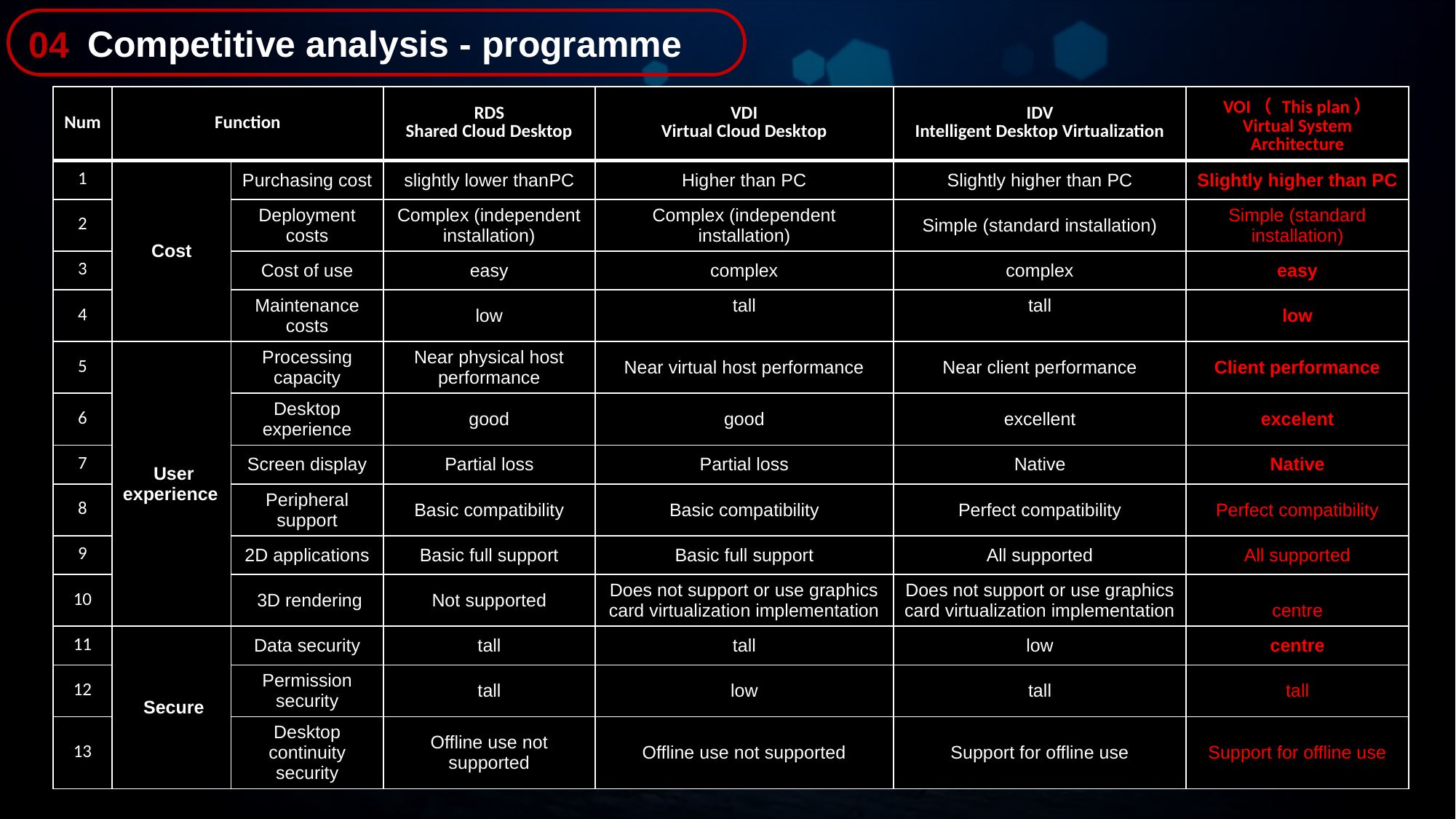

Competitive analysis - programme
04
| Num | Function |  | RDS Shared Cloud Desktop | VDI Virtual Cloud Desktop | IDV Intelligent Desktop Virtualization | VOI（ This plan） Virtual System Architecture |
| --- | --- | --- | --- | --- | --- | --- |
| 1 | Cost | Purchasing cost | slightly lower thanPC | Higher than PC | Slightly higher than PC | Slightly higher than PC |
| 2 |  | Deployment costs | Complex (independent installation) | Complex (independent installation) | Simple (standard installation) | Simple (standard installation) |
| 3 |  | Cost of use | easy | complex | complex | easy |
| 4 |  | Maintenance costs | low | tall | tall | low |
| 5 | User experience | Processing capacity | Near physical host performance | Near virtual host performance | Near client performance | Client performance |
| 6 |  | Desktop experience | good | good | excellent | excelent |
| 7 |  | Screen display | Partial loss | Partial loss | Native | Native |
| 8 |  | Peripheral support | Basic compatibility | Basic compatibility | Perfect compatibility | Perfect compatibility |
| 9 |  | 2D applications | Basic full support | Basic full support | All supported | All supported |
| 10 |  | 3D rendering | Not supported | Does not support or use graphics card virtualization implementation | Does not support or use graphics card virtualization implementation | centre |
| 11 | Secure | Data security | tall | tall | low | centre |
| 12 |  | Permission security | tall | low | tall | tall |
| 13 |  | Desktop continuity security | Offline use not supported | Offline use not supported | Support for offline use | Support for offline use |